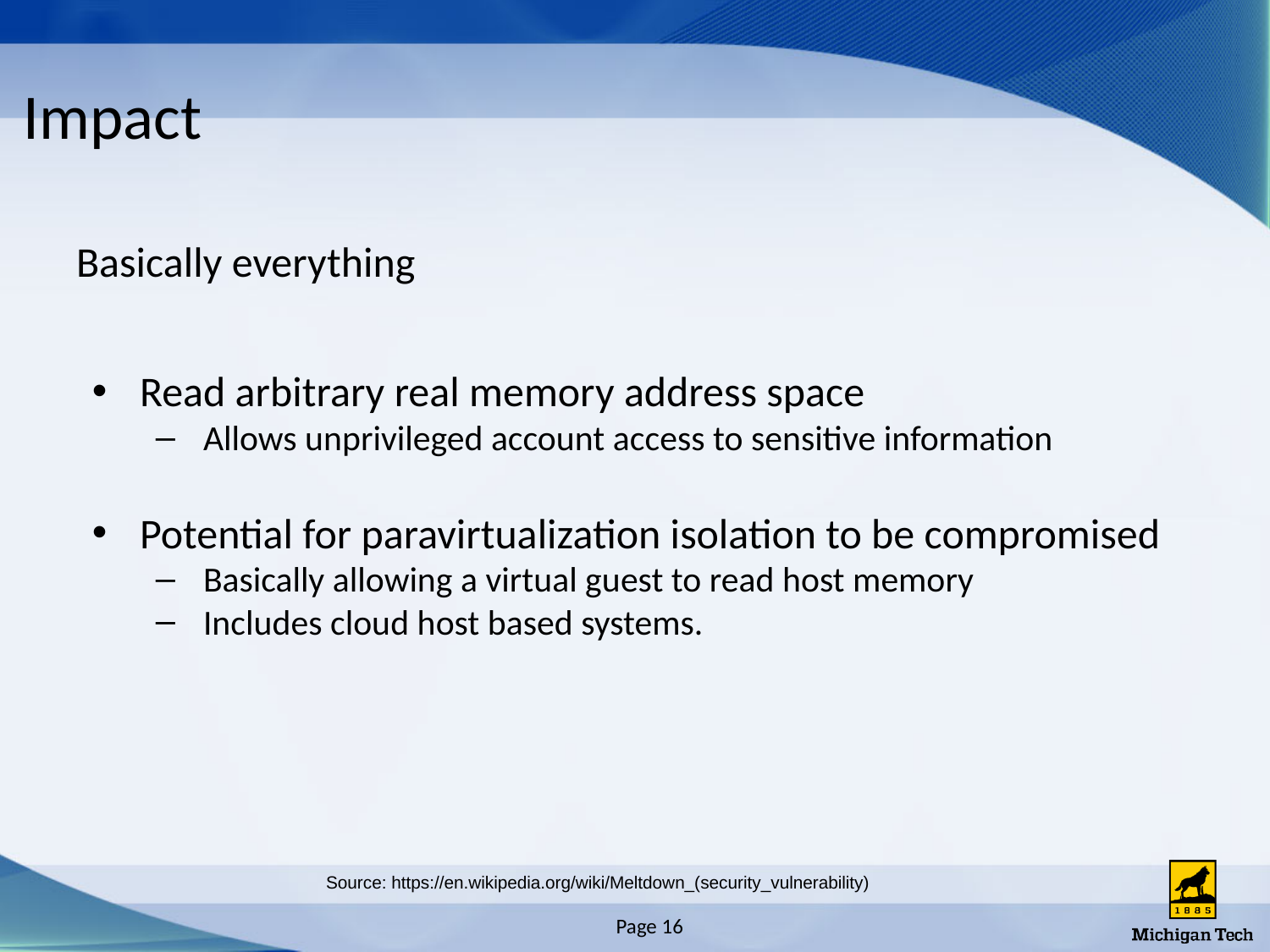

# Impact
Basically everything
Read arbitrary real memory address space
Allows unprivileged account access to sensitive information
Potential for paravirtualization isolation to be compromised
Basically allowing a virtual guest to read host memory
Includes cloud host based systems.
Source: https://en.wikipedia.org/wiki/Meltdown_(security_vulnerability)